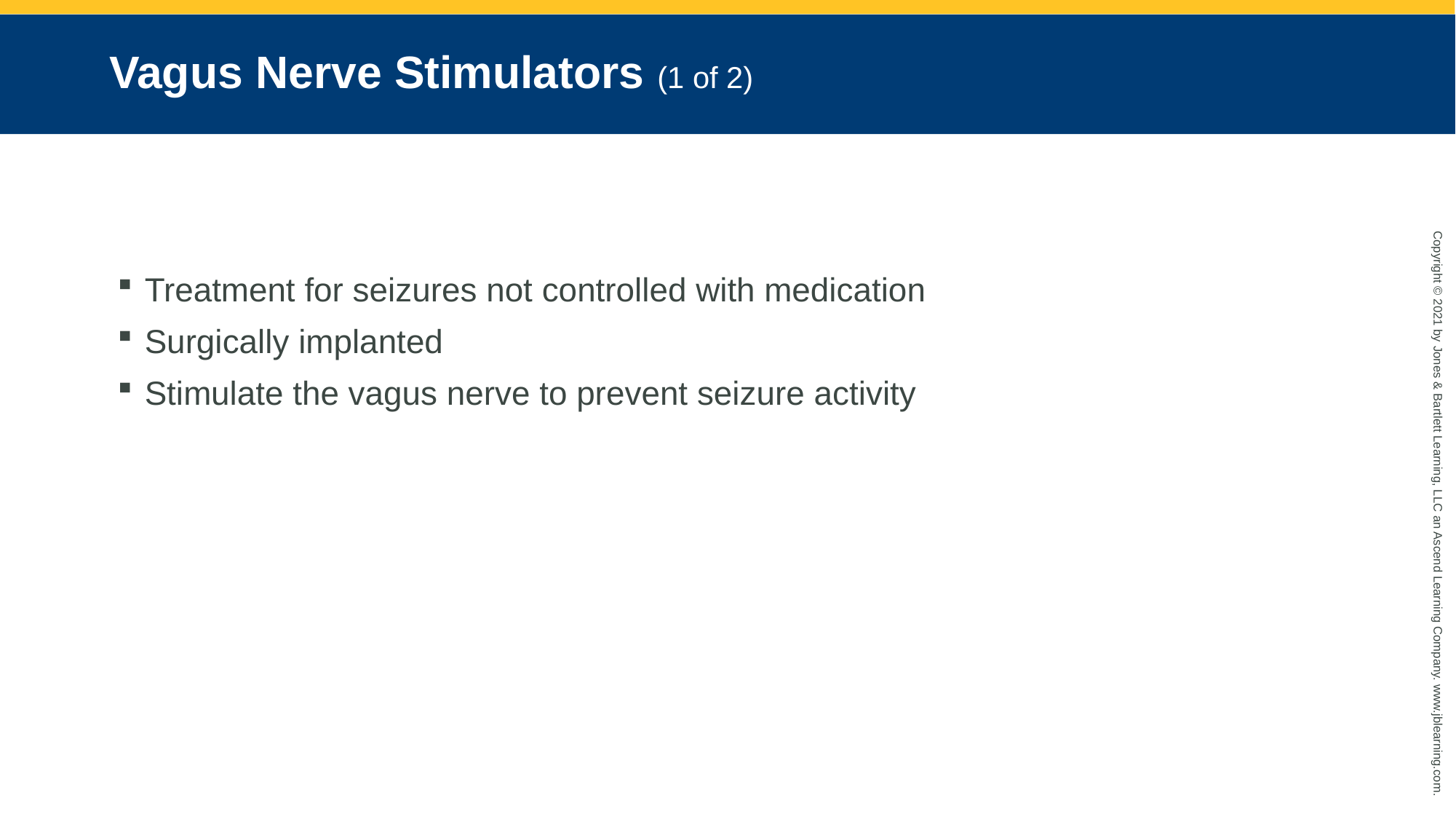

# Vagus Nerve Stimulators (1 of 2)
Treatment for seizures not controlled with medication
Surgically implanted
Stimulate the vagus nerve to prevent seizure activity